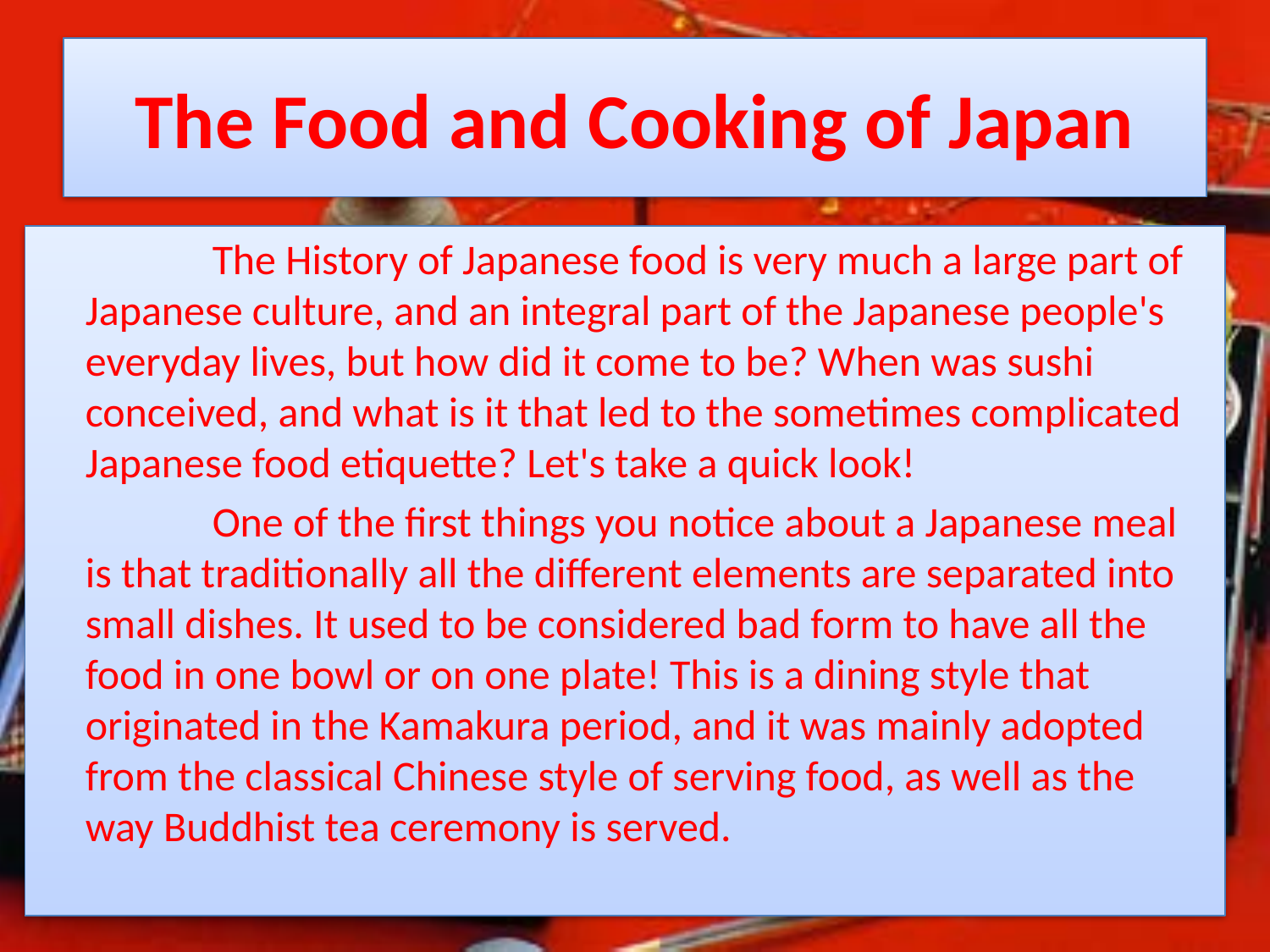

# The Food and Cooking of Japan
		The History of Japanese food is very much a large part of Japanese culture, and an integral part of the Japanese people's everyday lives, but how did it come to be? When was sushi conceived, and what is it that led to the sometimes complicated Japanese food etiquette? Let's take a quick look!
		One of the first things you notice about a Japanese meal is that traditionally all the different elements are separated into small dishes. It used to be considered bad form to have all the food in one bowl or on one plate! This is a dining style that originated in the Kamakura period, and it was mainly adopted from the classical Chinese style of serving food, as well as the way Buddhist tea ceremony is served.